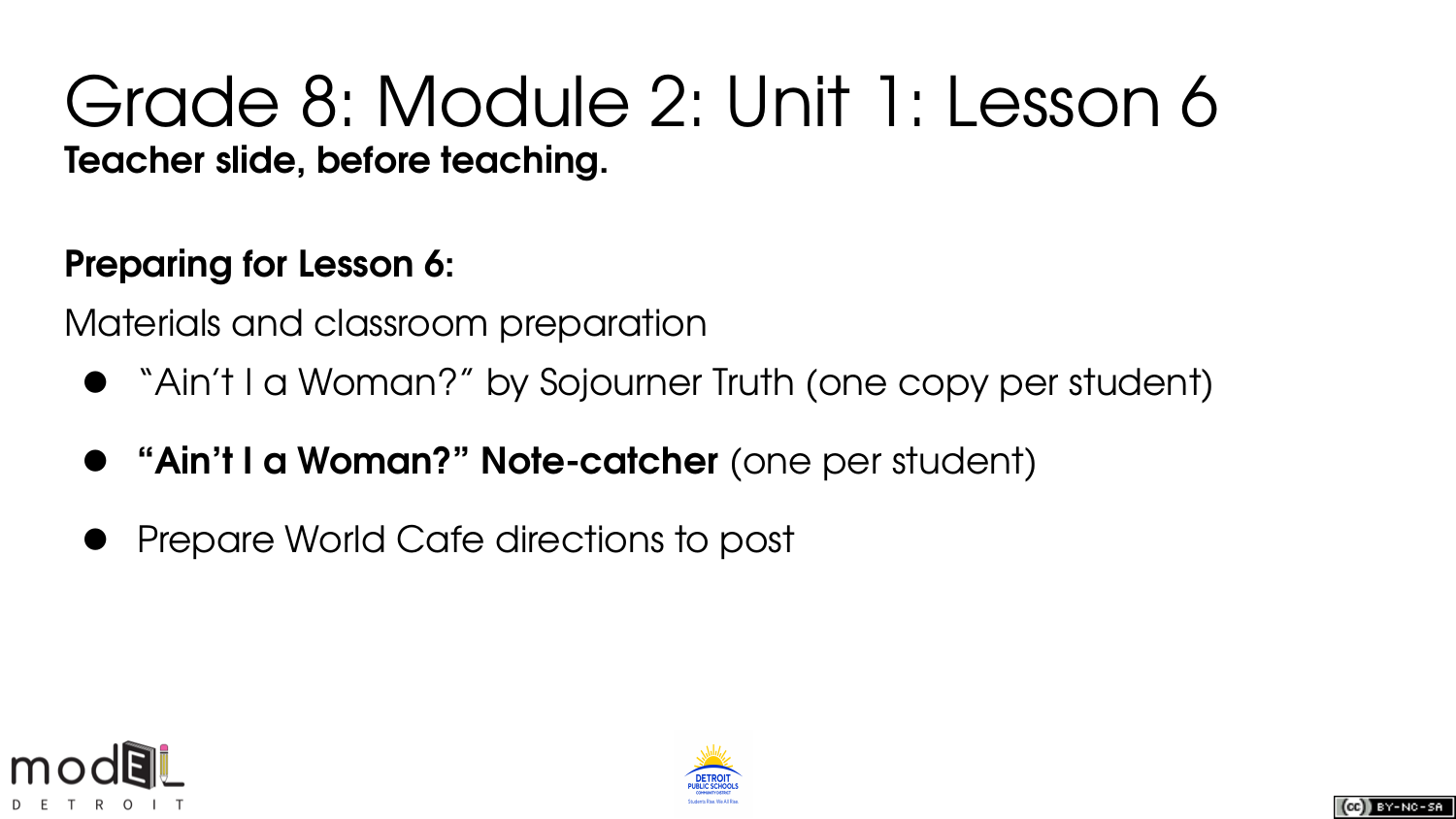

# Grade 8: Module 2: Unit 1: Lesson 6
Teacher slide, before teaching.
Preparing for Lesson 6:
Materials and classroom preparation
“Ain’t I a Woman?” by Sojourner Truth (one copy per student)
“Ain’t I a Woman?” Note-catcher (one per student)
Prepare World Cafe directions to post